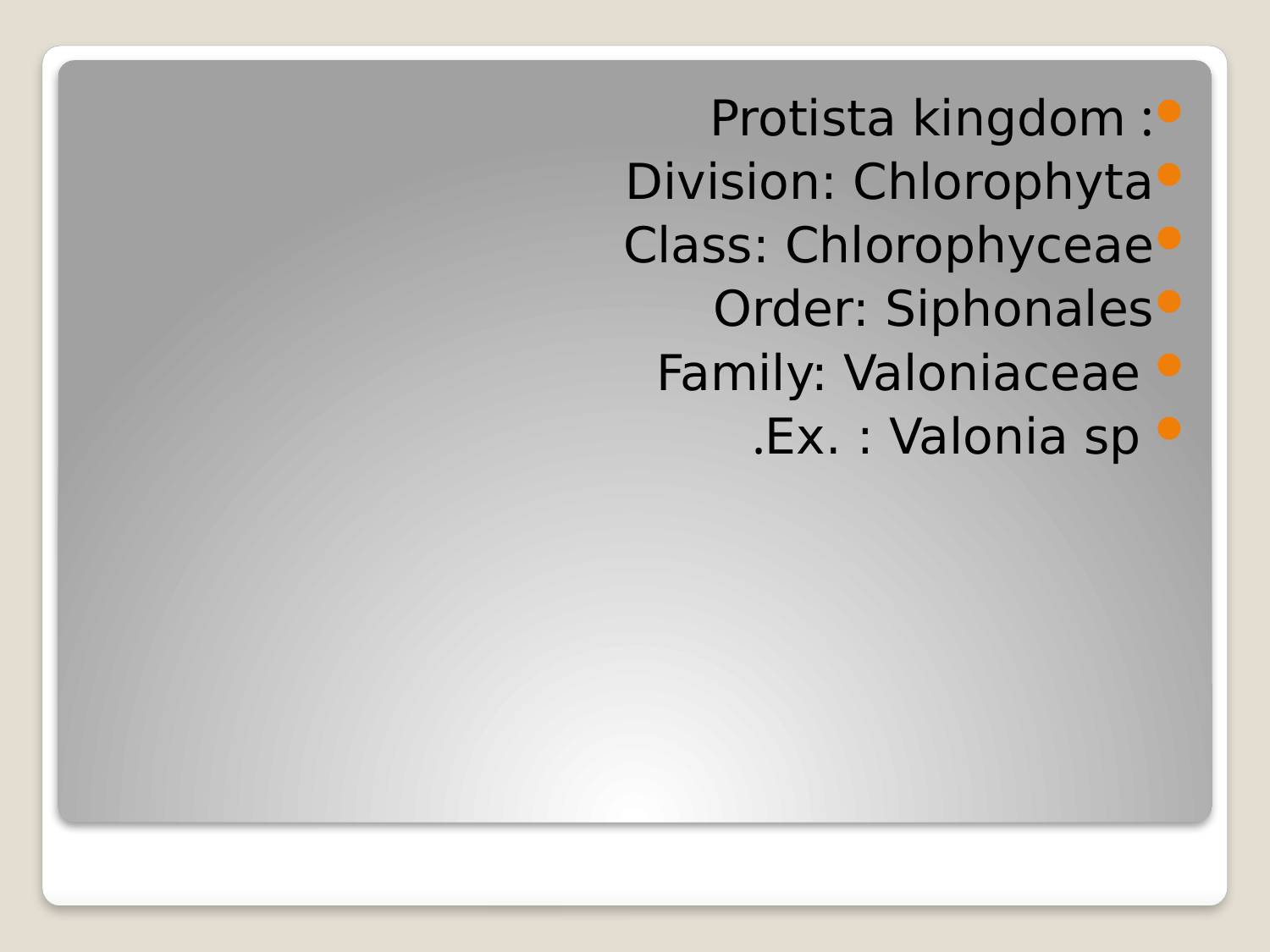

: Protista kingdom
Division: Chlorophyta
Class: Chlorophyceae
Order: Siphonales
 Family: Valoniaceae
 Ex. : Valonia sp.